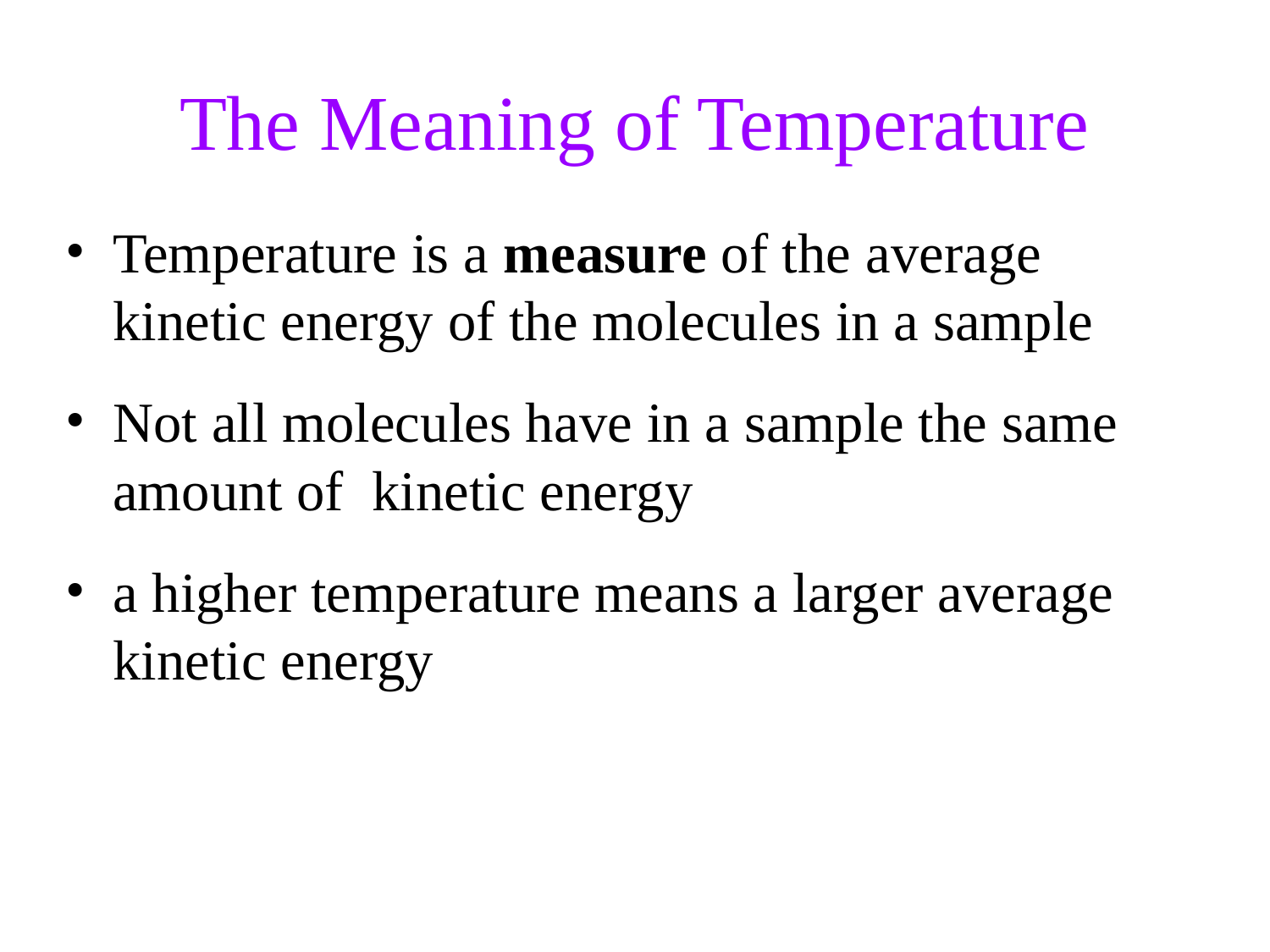

The Meaning of Temperature
Temperature is a measure of the average kinetic energy of the molecules in a sample
Not all molecules have in a sample the same amount of  kinetic energy
a higher temperature means a larger average kinetic energy